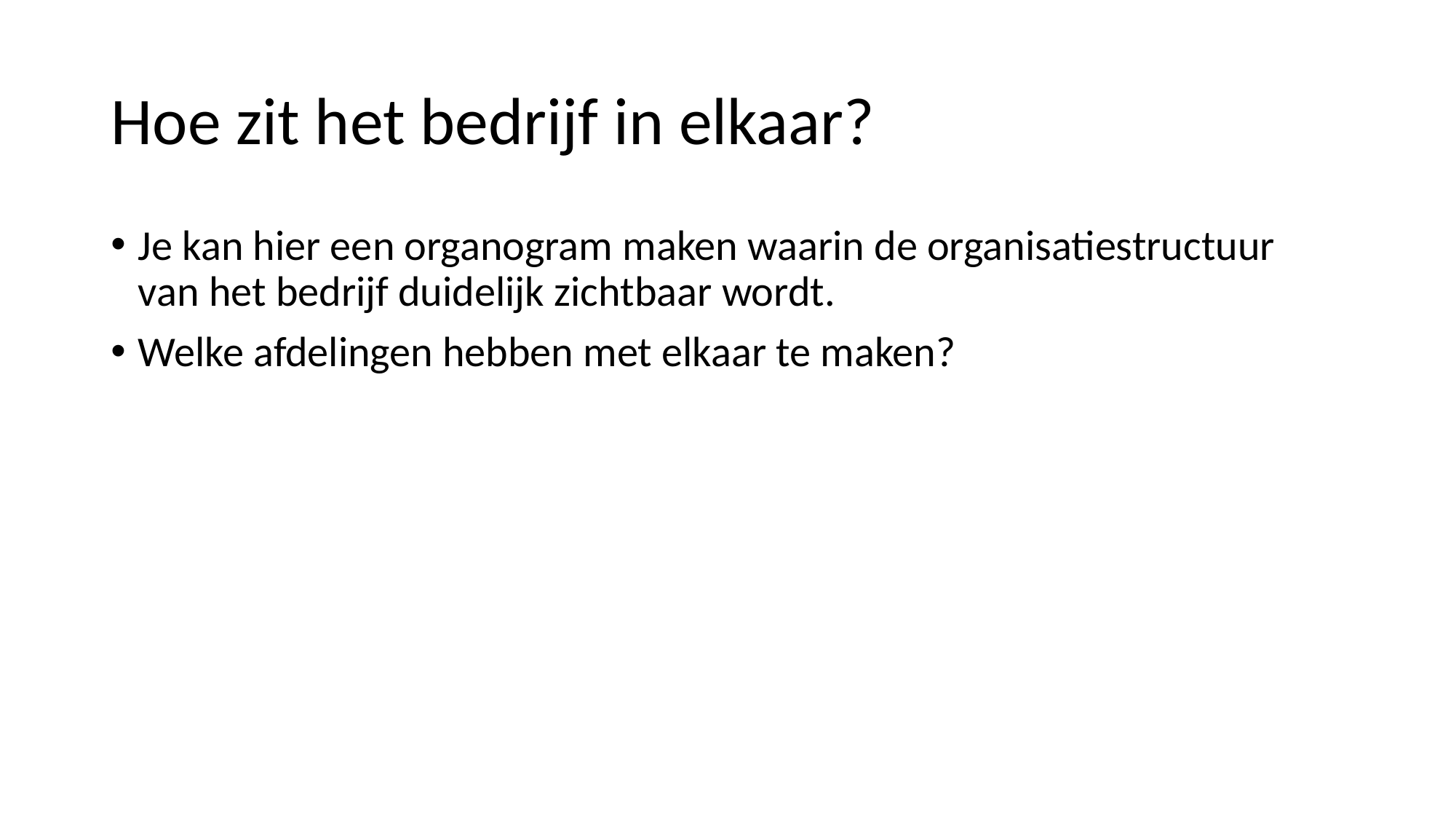

# Hoe zit het bedrijf in elkaar?
Je kan hier een organogram maken waarin de organisatiestructuur van het bedrijf duidelijk zichtbaar wordt.
Welke afdelingen hebben met elkaar te maken?